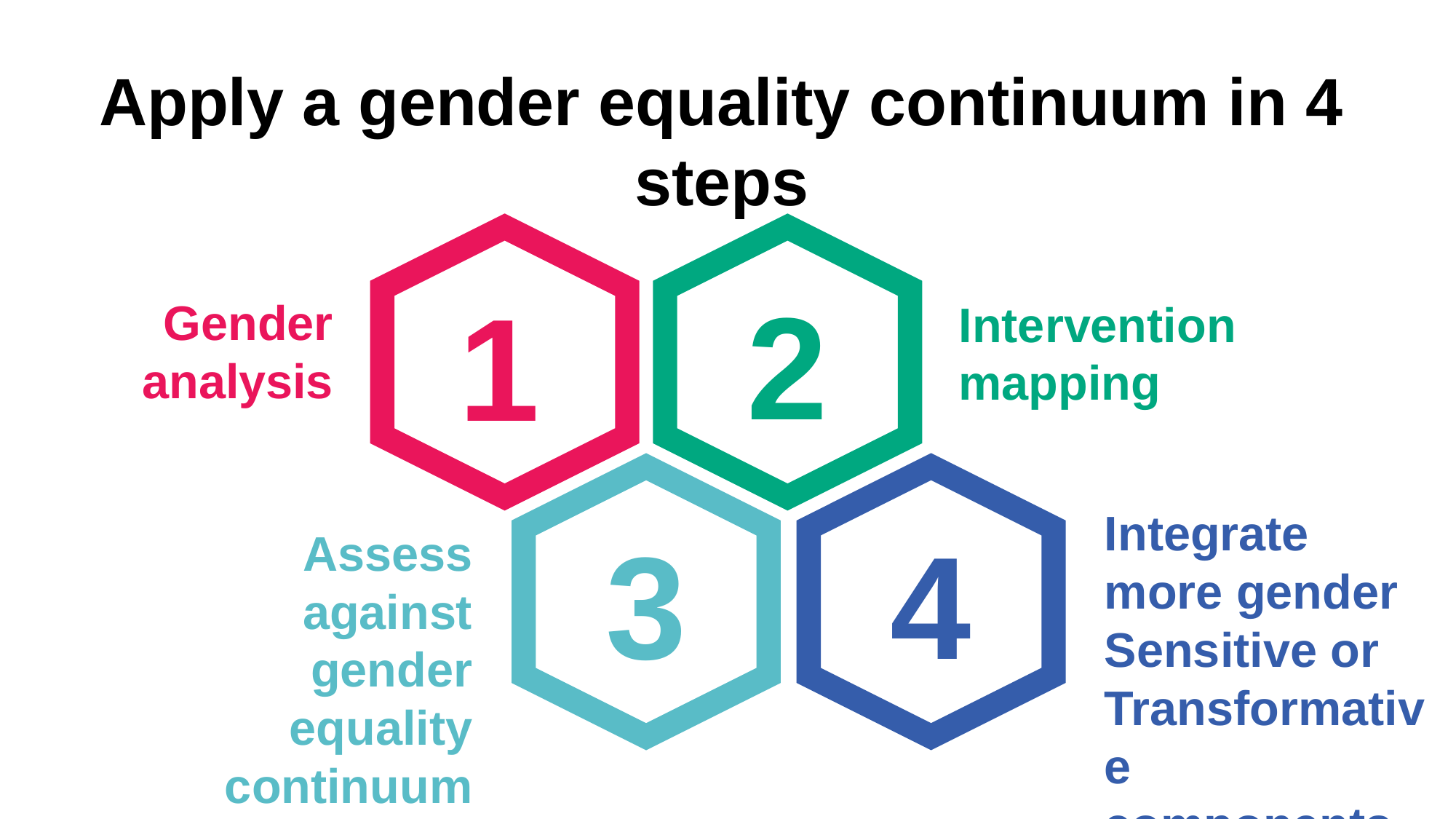

Apply a gender equality continuum in 4 steps

2
1
Gender analysis
Intervention mapping

Integrate more gender Sensitive or Transformative components
3
4
Assess against gender equality continuum